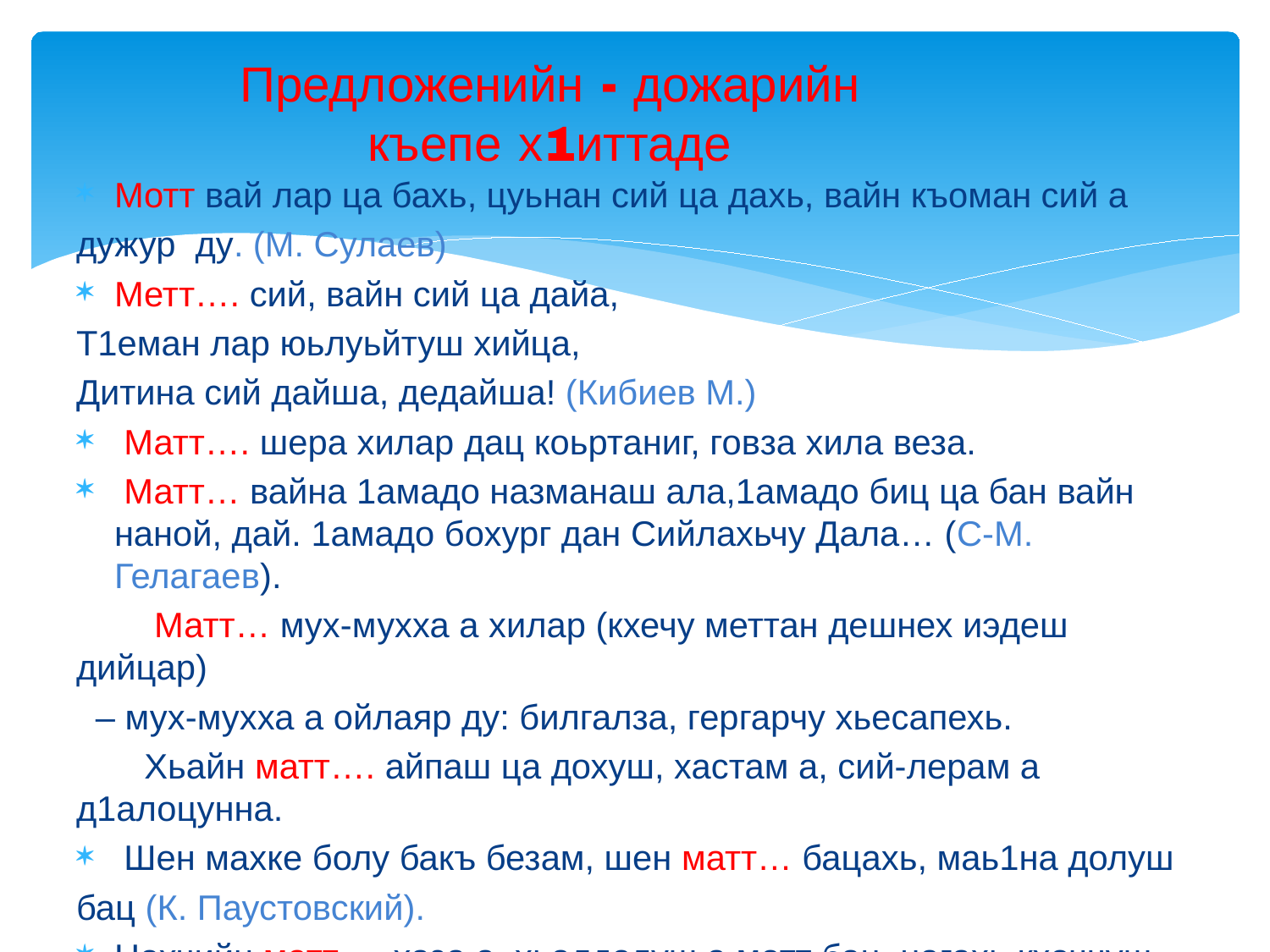

Предложенийн - дожарийн къепе х1иттаде
Мотт вай лар ца бахь, цуьнан сий ца дахь, вайн къоман сий а
дужур  ду. (М. Сулаев)
Метт…. сий, вайн сий ца дайа,
Т1еман лар юьлуьйтуш хийца,
Дитина сий дайша, дедайша! (Кибиев М.)
 Матт…. шера хилар дац коьртаниг, говза хила веза.
 Матт… вайна 1амадо назманаш ала,1амадо биц ца бан вайн наной, дай. 1амадо бохург дан Сийлахьчу Дала… (С-М. Гелагаев).
        Матт… мух-мухха а хилар (кхечу меттан дешнех иэдеш дийцар)
  – мух-мухха а ойлаяр ду: билгалза, гергарчу хьесапехь.
       Хьайн матт…. айпаш ца дохуш, хастам а, сий-лерам а д1алоцунна.
 Шен махке болу бакъ безам, шен матт… бацахь, маь1на долуш
бац (К. Паустовский).
Нохчийн матт…. хаза а, хьалдолуш а мотт бац, нагахь кхоччуш
дика хууш хьо велахь.  (Л. Толстой).